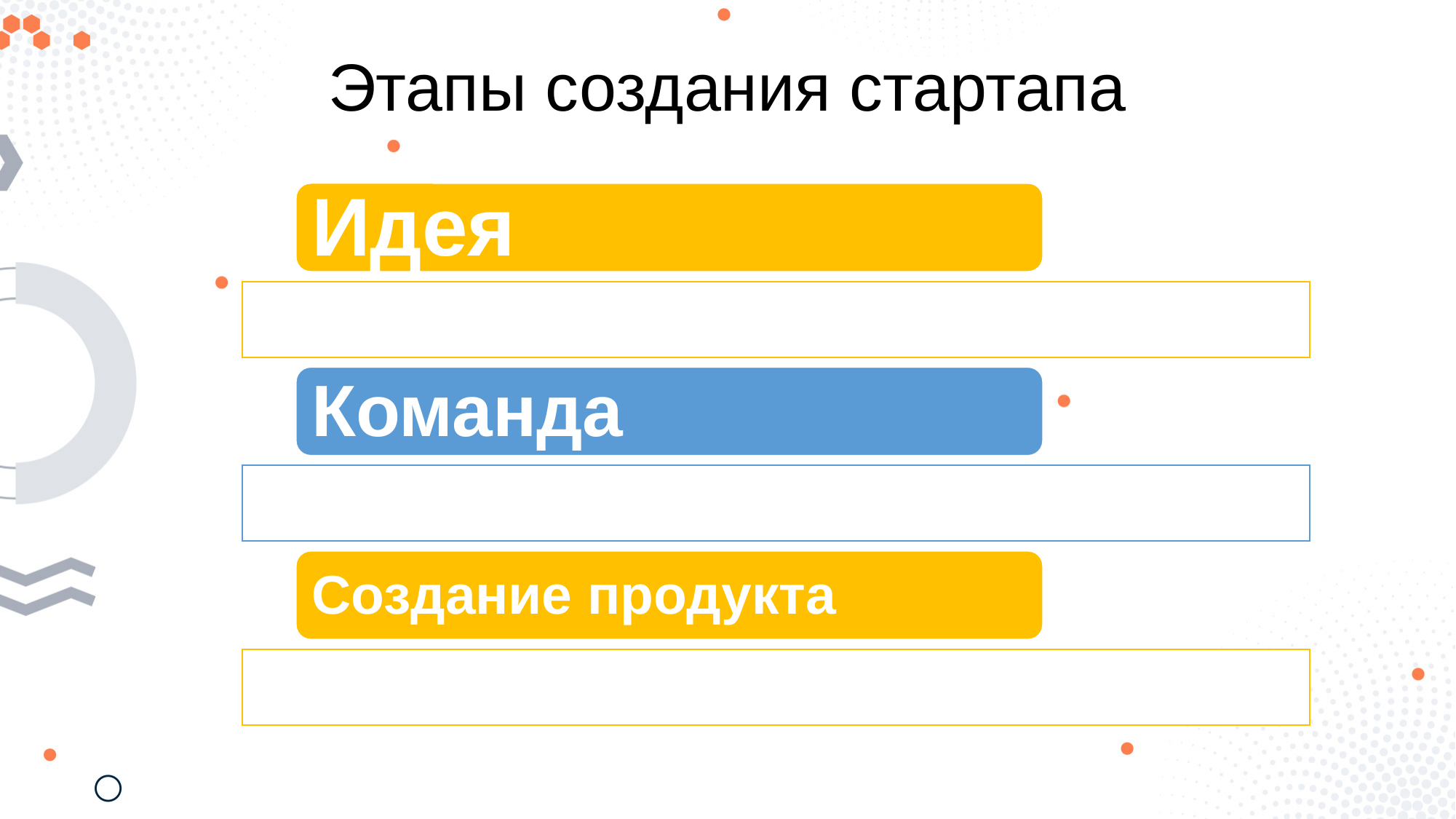

# Этапы создания стартапа
Идея
Команда
Создание продукта